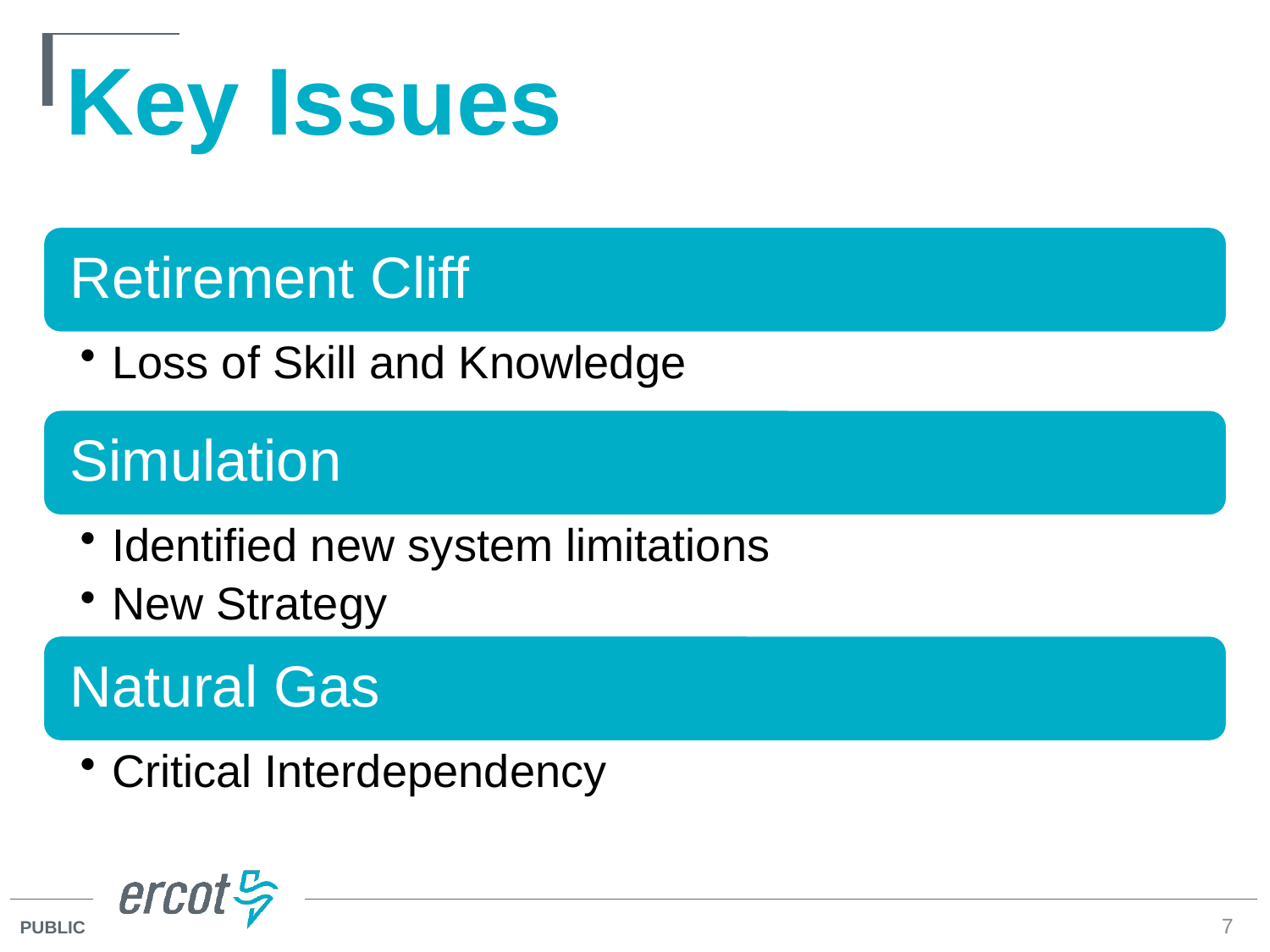

# Key Issues
Retirement Cliff
Loss of Skill and Knowledge
Simulation
Identified new system limitations
New Strategy
Natural Gas
Critical Interdependency
7